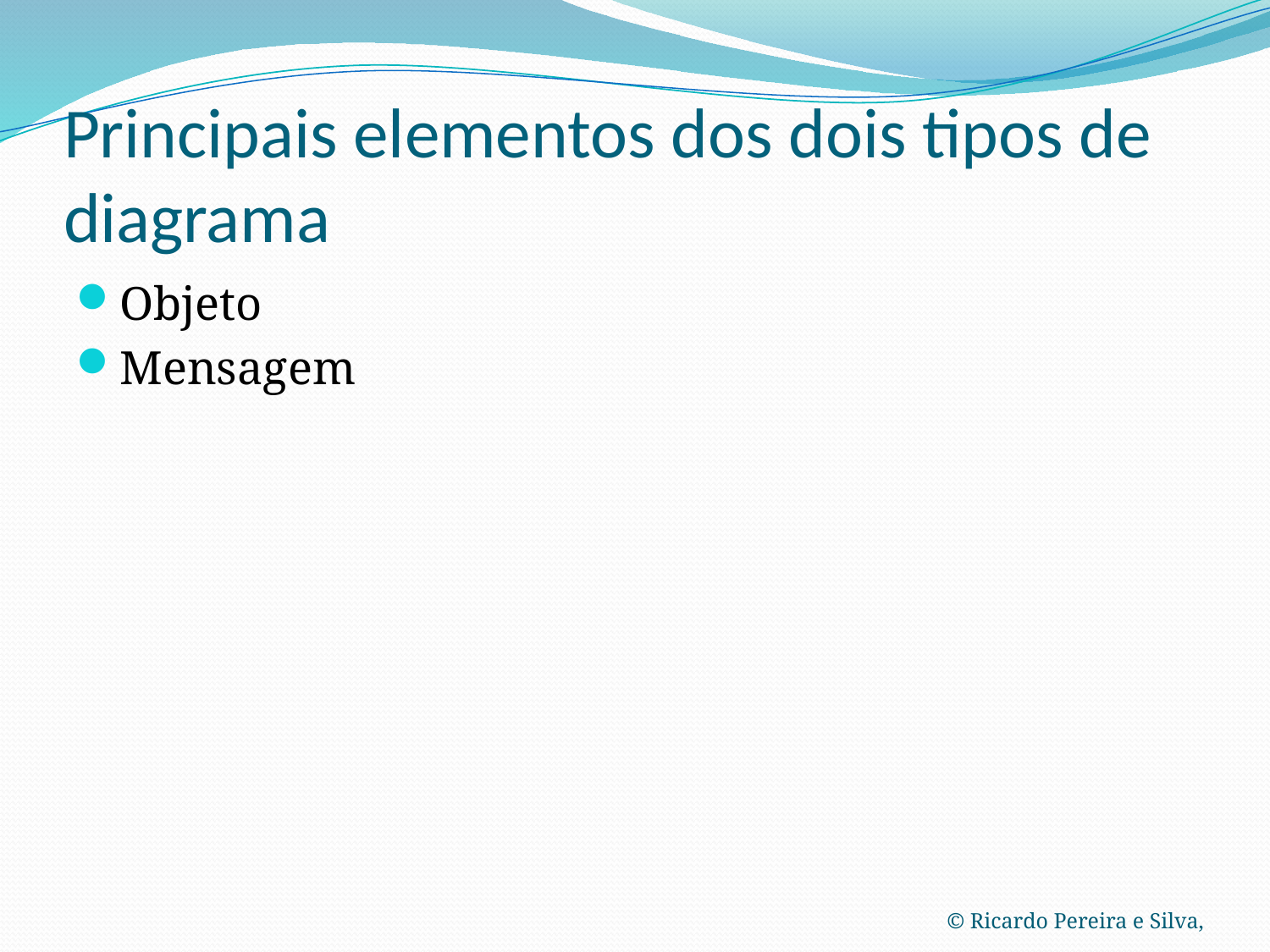

# Principais elementos dos dois tipos de diagrama
Objeto
Mensagem
© Ricardo Pereira e Silva,